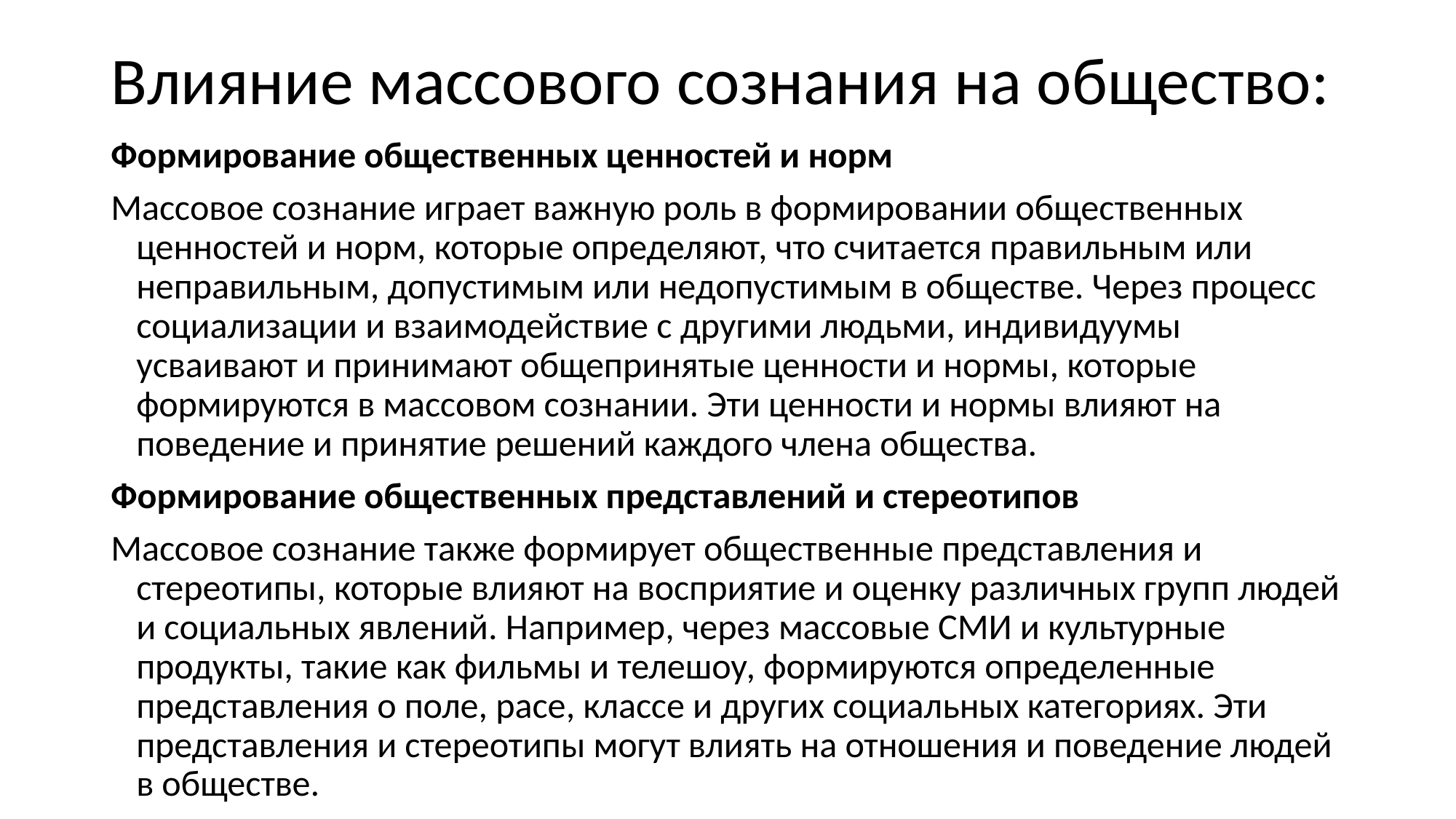

# Влияние массового сознания на общество:
Формирование общественных ценностей и норм
Массовое сознание играет важную роль в формировании общественных ценностей и норм, которые определяют, что считается правильным или неправильным, допустимым или недопустимым в обществе. Через процесс социализации и взаимодействие с другими людьми, индивидуумы усваивают и принимают общепринятые ценности и нормы, которые формируются в массовом сознании. Эти ценности и нормы влияют на поведение и принятие решений каждого члена общества.
Формирование общественных представлений и стереотипов
Массовое сознание также формирует общественные представления и стереотипы, которые влияют на восприятие и оценку различных групп людей и социальных явлений. Например, через массовые СМИ и культурные продукты, такие как фильмы и телешоу, формируются определенные представления о поле, расе, классе и других социальных категориях. Эти представления и стереотипы могут влиять на отношения и поведение людей в обществе.